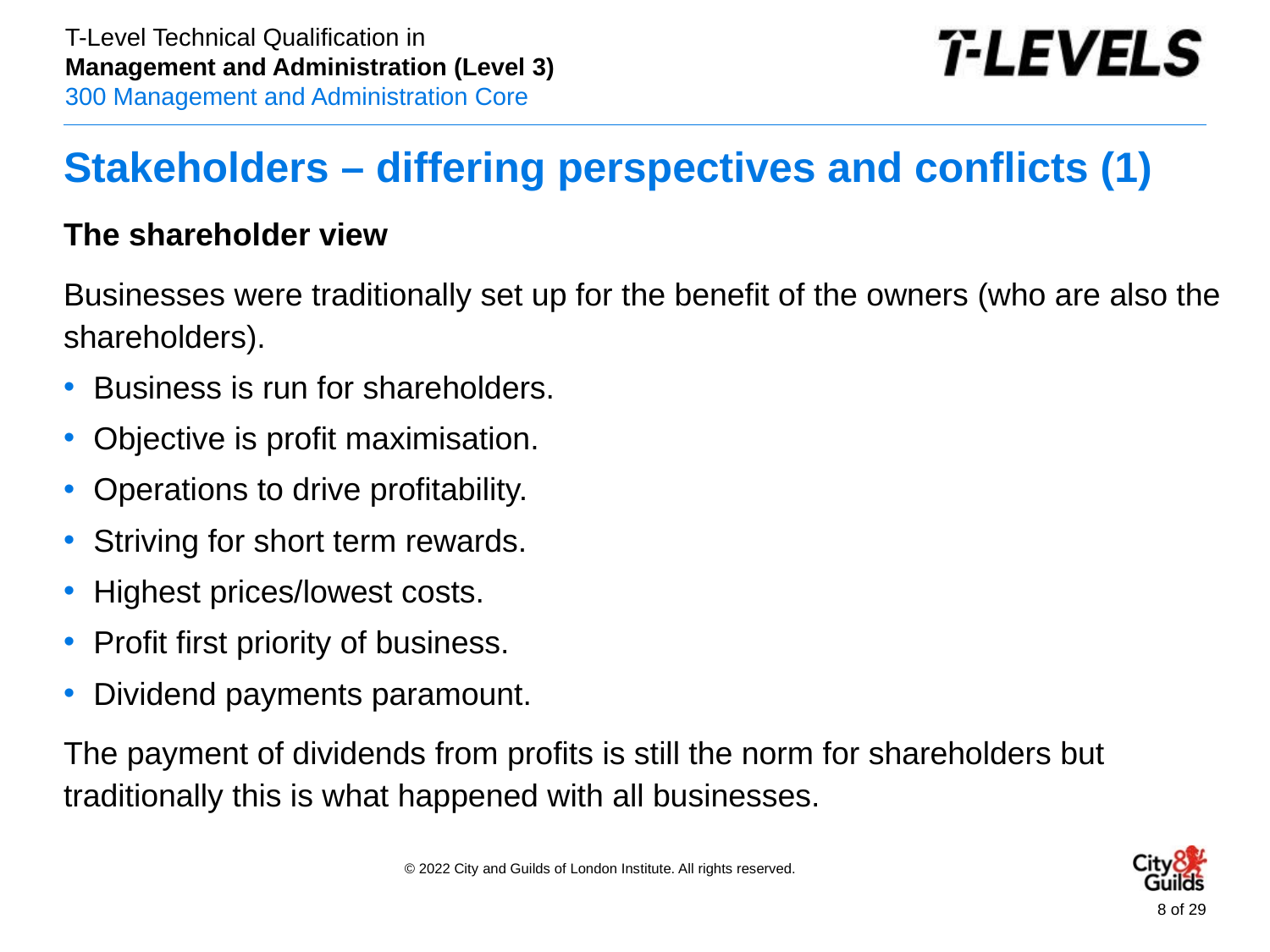

# Stakeholders – differing perspectives and conflicts (1)
The shareholder view
Businesses were traditionally set up for the benefit of the owners (who are also the shareholders).
Business is run for shareholders.
Objective is profit maximisation.
Operations to drive profitability.
Striving for short term rewards.
Highest prices/lowest costs.
Profit first priority of business.
Dividend payments paramount.
The payment of dividends from profits is still the norm for shareholders but traditionally this is what happened with all businesses.